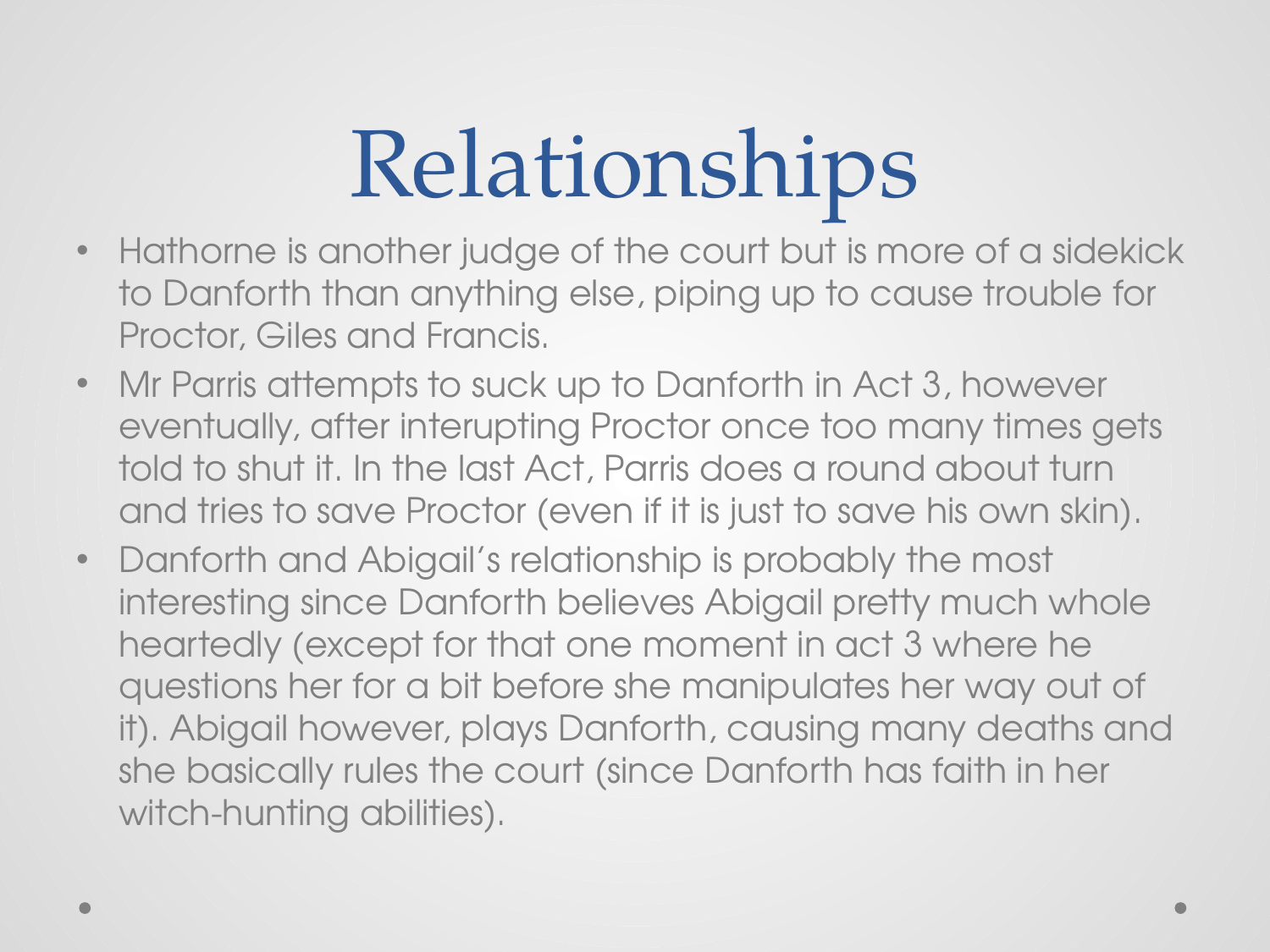

# Relationships
Hathorne is another judge of the court but is more of a sidekick to Danforth than anything else, piping up to cause trouble for Proctor, Giles and Francis.
Mr Parris attempts to suck up to Danforth in Act 3, however eventually, after interupting Proctor once too many times gets told to shut it. In the last Act, Parris does a round about turn and tries to save Proctor (even if it is just to save his own skin).
Danforth and Abigail’s relationship is probably the most interesting since Danforth believes Abigail pretty much whole heartedly (except for that one moment in act 3 where he questions her for a bit before she manipulates her way out of it). Abigail however, plays Danforth, causing many deaths and she basically rules the court (since Danforth has faith in her witch-hunting abilities).